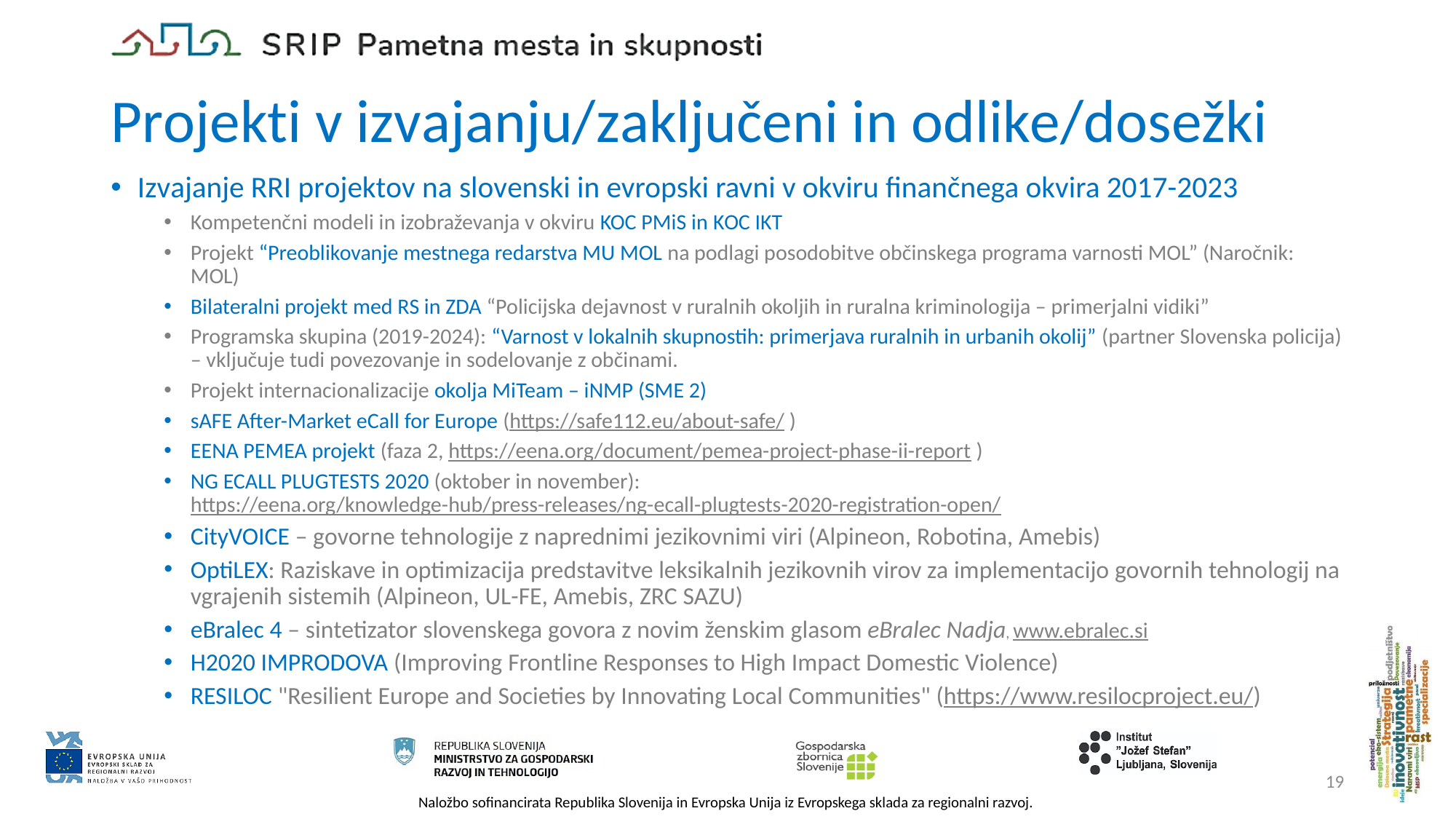

# Projekti v izvajanju/zaključeni in odlike/dosežki
Izvajanje RRI projektov na slovenski in evropski ravni v okviru finančnega okvira 2017-2023
Kompetenčni modeli in izobraževanja v okviru KOC PMiS in KOC IKT
Projekt “Preoblikovanje mestnega redarstva MU MOL na podlagi posodobitve občinskega programa varnosti MOL” (Naročnik: MOL)
Bilateralni projekt med RS in ZDA “Policijska dejavnost v ruralnih okoljih in ruralna kriminologija – primerjalni vidiki”
Programska skupina (2019-2024): “Varnost v lokalnih skupnostih: primerjava ruralnih in urbanih okolij” (partner Slovenska policija) – vključuje tudi povezovanje in sodelovanje z občinami.
Projekt internacionalizacije okolja MiTeam – iNMP (SME 2)
sAFE After-Market eCall for Europe (https://safe112.eu/about-safe/ )
EENA PEMEA projekt (faza 2, https://eena.org/document/pemea-project-phase-ii-report )
NG ECALL PLUGTESTS 2020 (oktober in november): https://eena.org/knowledge-hub/press-releases/ng-ecall-plugtests-2020-registration-open/
CityVOICE – govorne tehnologije z naprednimi jezikovnimi viri (Alpineon, Robotina, Amebis)
OptiLEX: Raziskave in optimizacija predstavitve leksikalnih jezikovnih virov za implementacijo govornih tehnologij na vgrajenih sistemih (Alpineon, UL-FE, Amebis, ZRC SAZU)
eBralec 4 – sintetizator slovenskega govora z novim ženskim glasom eBralec Nadja, www.ebralec.si
H2020 IMPRODOVA (Improving Frontline Responses to High Impact Domestic Violence)
RESILOC "Resilient Europe and Societies by Innovating Local Communities" (https://www.resilocproject.eu/)
19